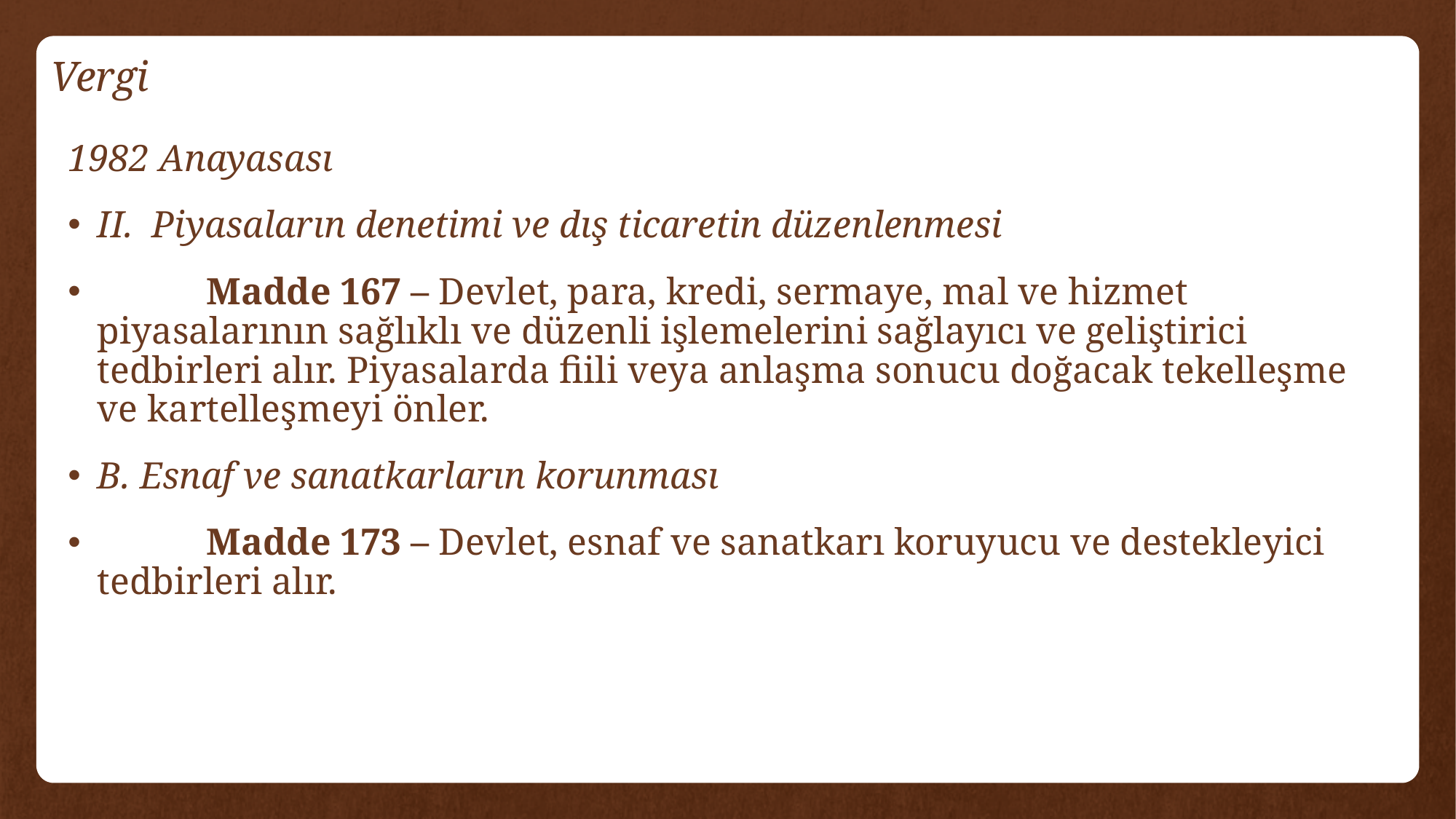

# Vergi
1982 Anayasası
II.  Piyasaların denetimi ve dış ticaretin düzenlenmesi
	Madde 167 – Devlet, para, kredi, sermaye, mal ve hizmet piyasalarının sağlıklı ve düzenli işlemelerini sağlayıcı ve geliştirici tedbirleri alır. Piyasalarda fiili veya anlaşma sonucu doğacak tekelleşme ve kartelleşmeyi önler.
B. Esnaf ve sanatkarların korunması
	Madde 173 – Devlet, esnaf ve sanatkarı koruyucu ve destekleyici tedbirleri alır.